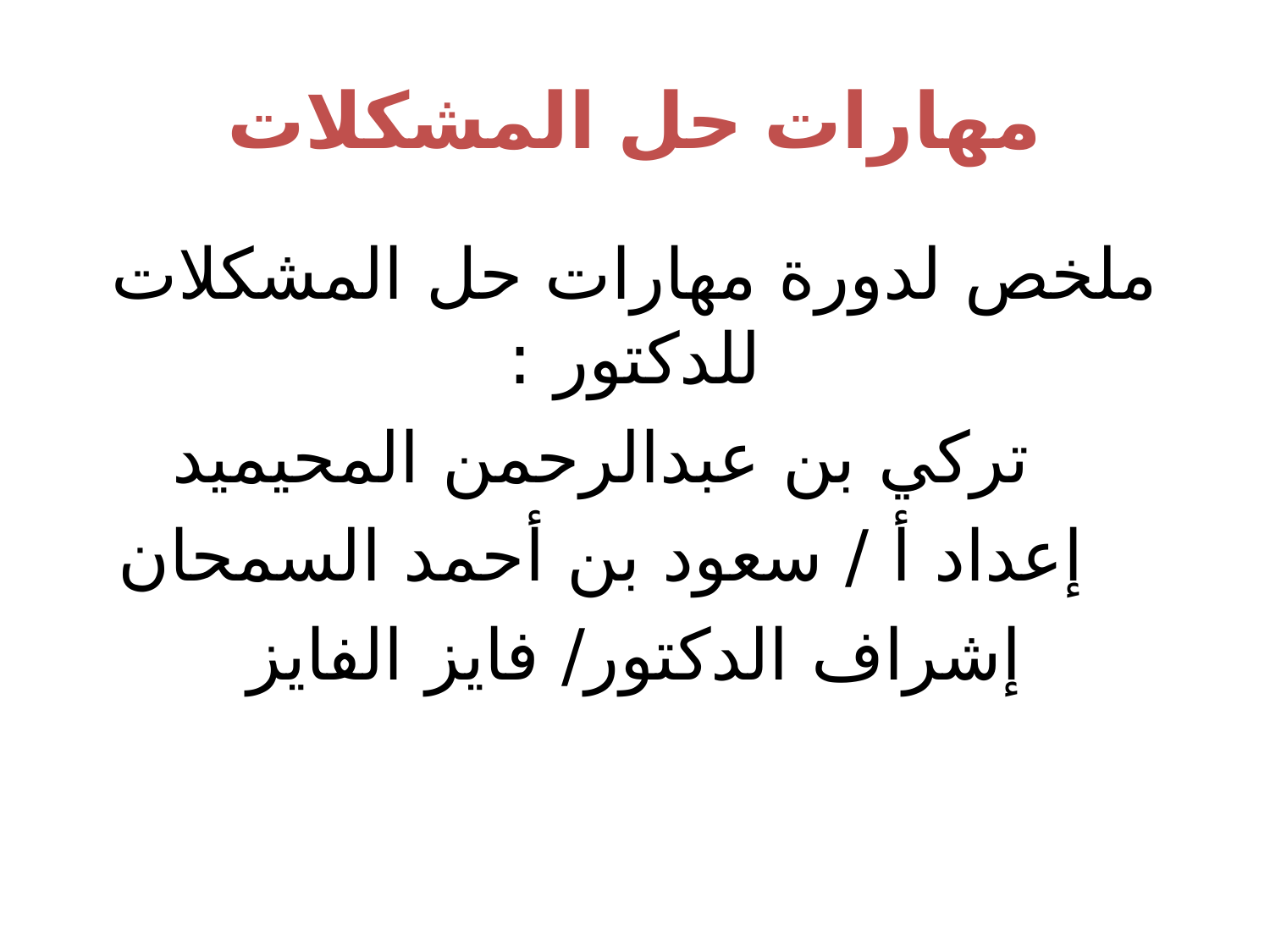

# مهارات حل المشكلات
ملخص لدورة مهارات حل المشكلات للدكتور :
   تركي بن عبدالرحمن المحيميد
   إعداد أ / سعود بن أحمد السمحان
إشراف الدكتور/ فايز الفايز